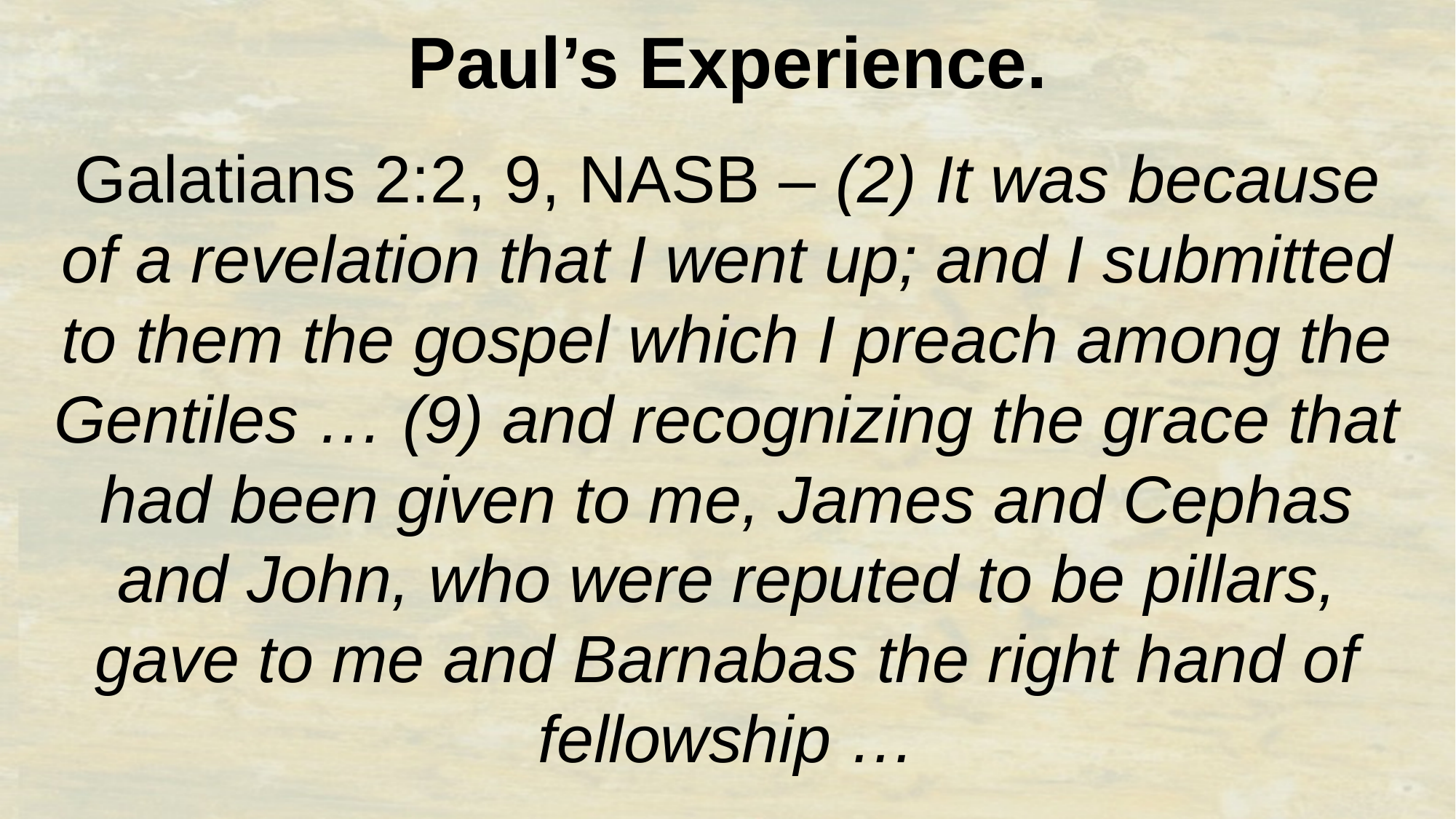

Paul’s Experience.

Galatians 2:2, 9, NASB – (2) It was because of a revelation that I went up; and I submitted to them the gospel which I preach among the Gentiles … (9) and recognizing the grace that had been given to me, James and Cephas and John, who were reputed to be pillars, gave to me and Barnabas the right hand of fellowship …